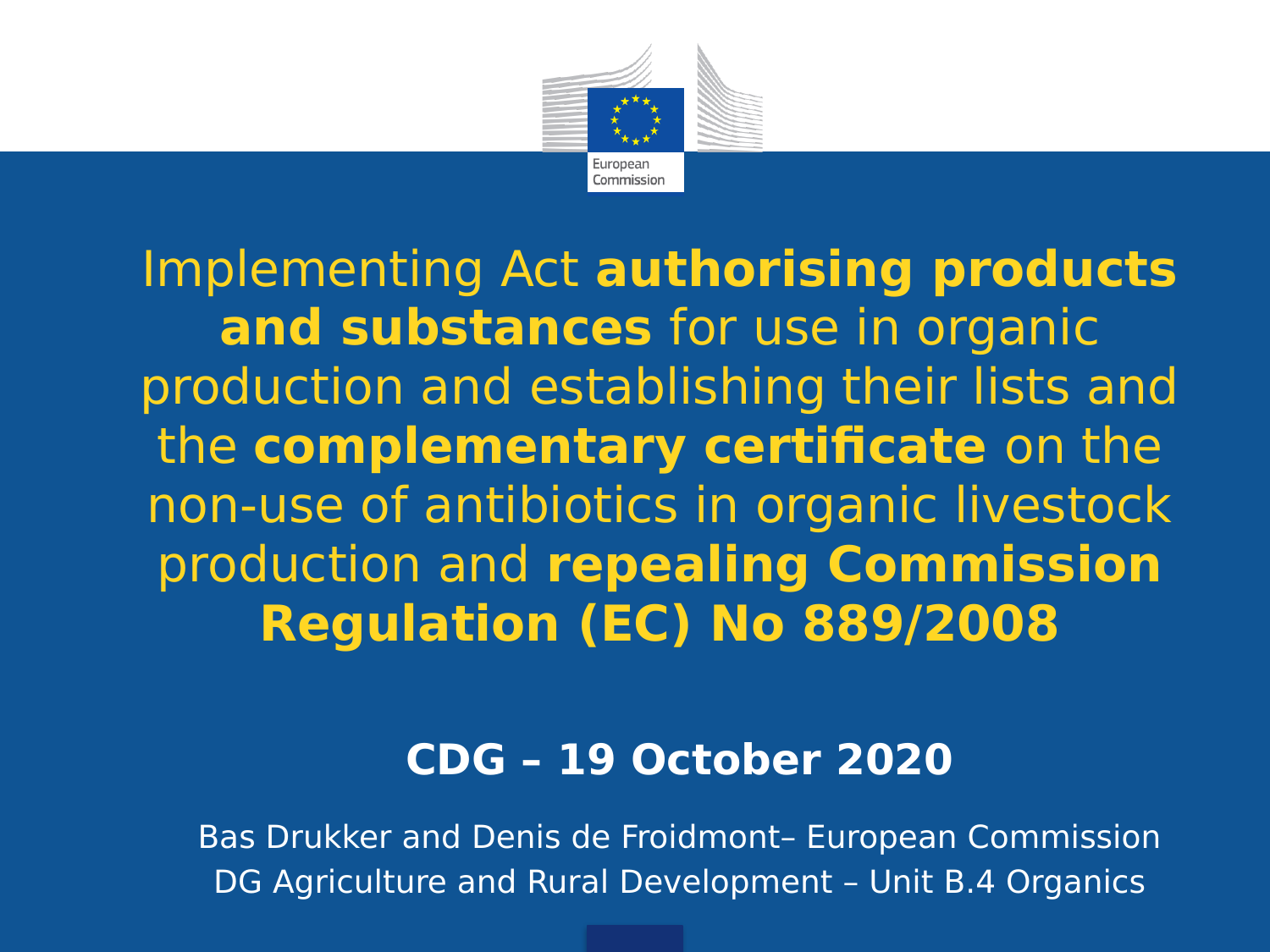

# Implementing Act authorising products and substances for use in organic production and establishing their lists and the complementary certificate on the non-use of antibiotics in organic livestock production and repealing Commission Regulation (EC) No 889/2008
CDG – 19 October 2020

Bas Drukker and Denis de Froidmont– European Commission
DG Agriculture and Rural Development – Unit B.4 Organics